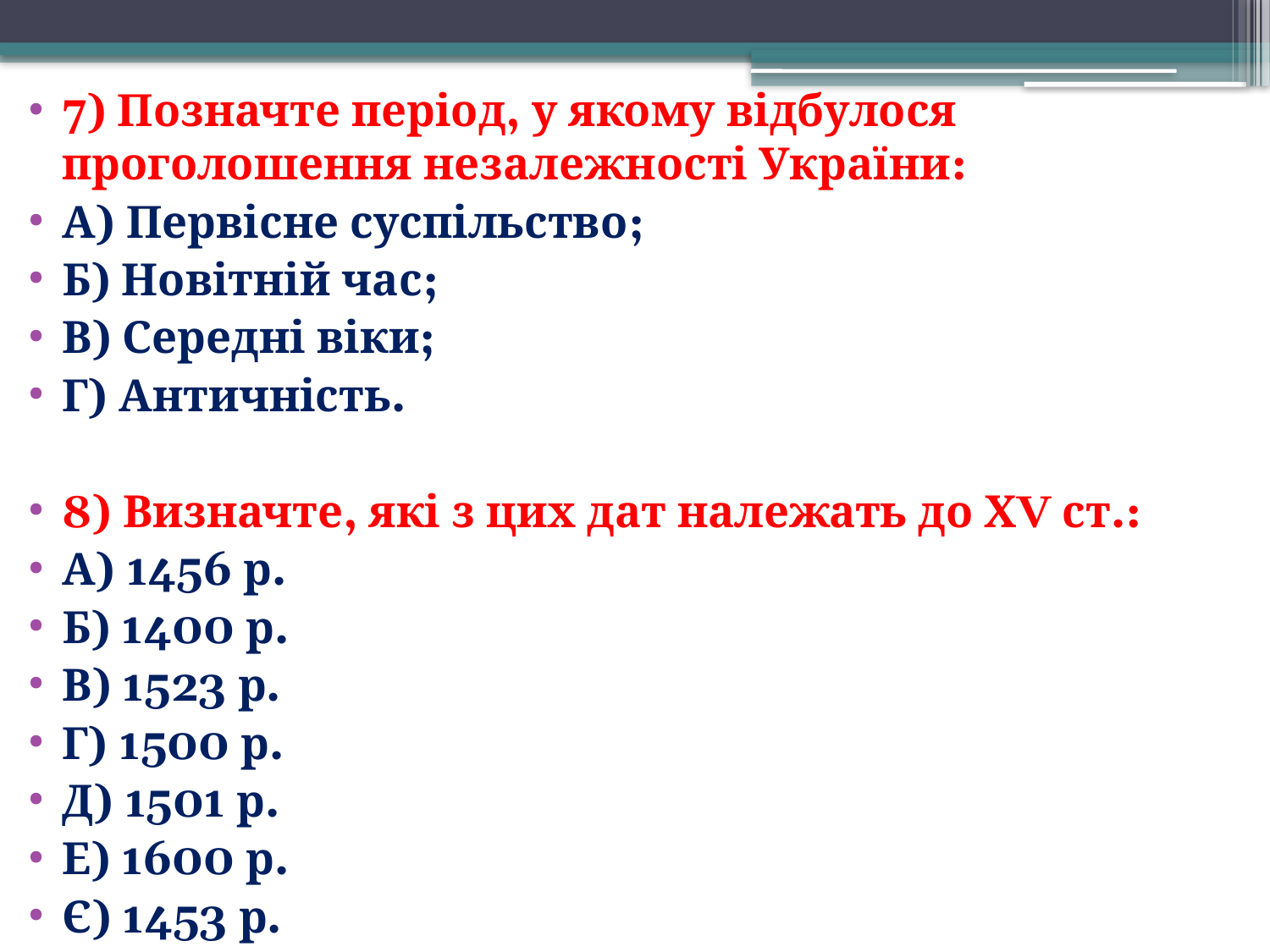

7) Позначте період, у якому відбулося проголошення незалежності України:
А) Первісне суспільство;
Б) Новітній час;
В) Середні віки;
Г) Античність.

8) Визначте, які з цих дат належать до ХV ст.:
А) 1456 р.
Б) 1400 р.
В) 1523 р.
Г) 1500 р.
Д) 1501 р.
Е) 1600 р.
Є) 1453 р.